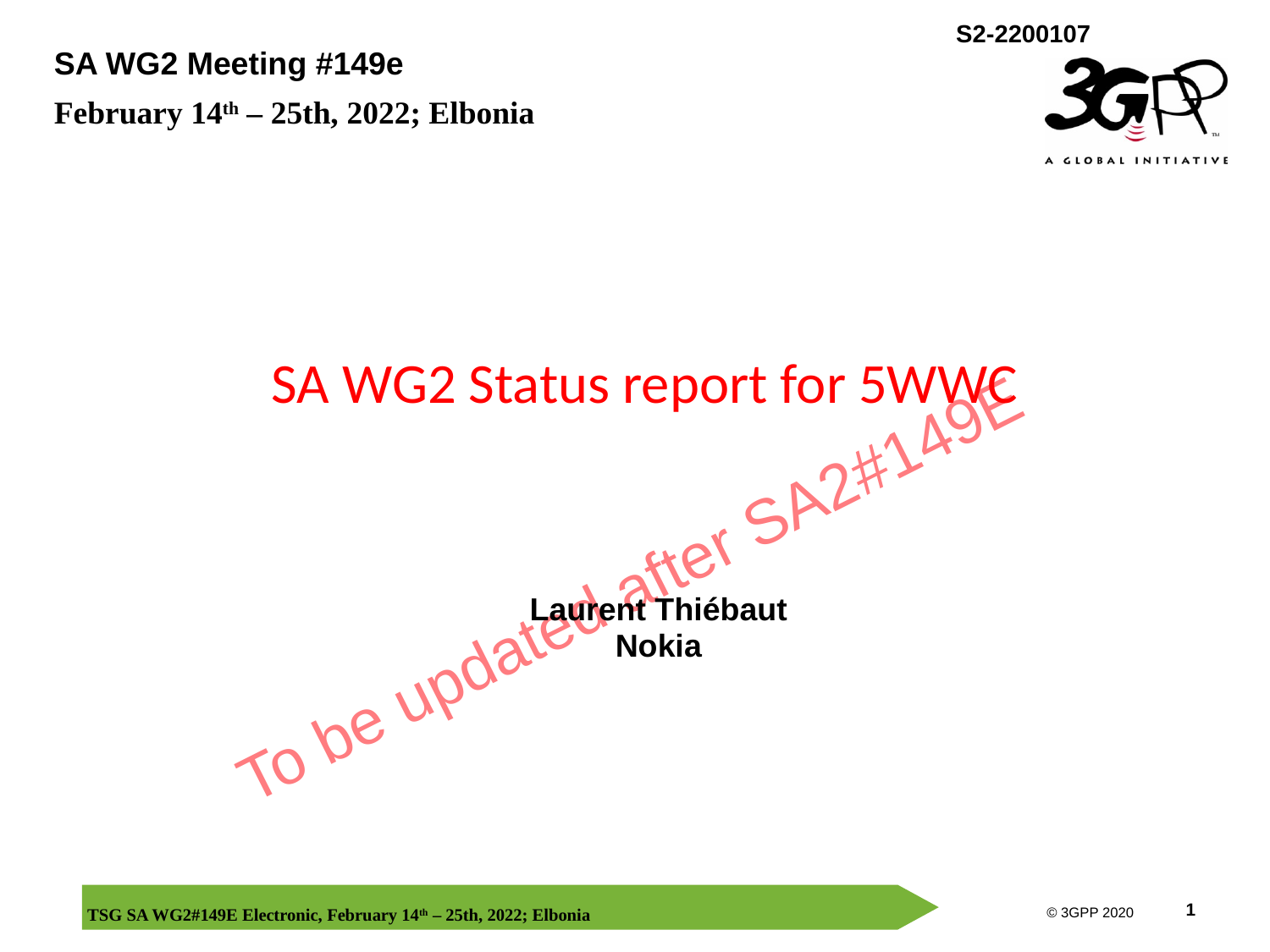

# SA WG2 Status report for 5WWC
Laurent Thiébaut
Nokia